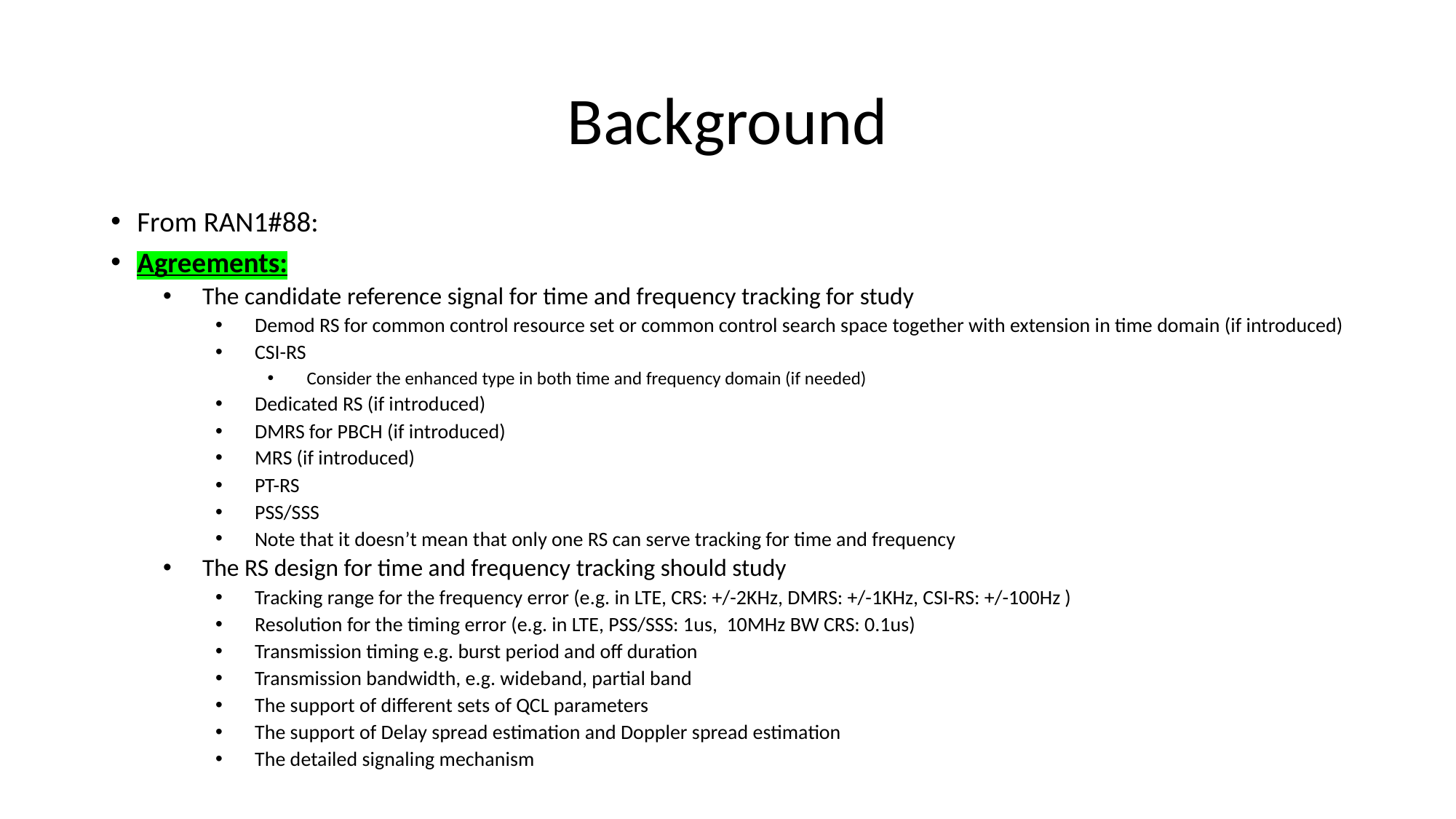

# Background
From RAN1#88:
Agreements:
The candidate reference signal for time and frequency tracking for study
Demod RS for common control resource set or common control search space together with extension in time domain (if introduced)
CSI-RS
Consider the enhanced type in both time and frequency domain (if needed)
Dedicated RS (if introduced)
DMRS for PBCH (if introduced)
MRS (if introduced)
PT-RS
PSS/SSS
Note that it doesn’t mean that only one RS can serve tracking for time and frequency
The RS design for time and frequency tracking should study
Tracking range for the frequency error (e.g. in LTE, CRS: +/-2KHz, DMRS: +/-1KHz, CSI-RS: +/-100Hz )
Resolution for the timing error (e.g. in LTE, PSS/SSS: 1us,  10MHz BW CRS: 0.1us)
Transmission timing e.g. burst period and off duration
Transmission bandwidth, e.g. wideband, partial band
The support of different sets of QCL parameters
The support of Delay spread estimation and Doppler spread estimation
The detailed signaling mechanism